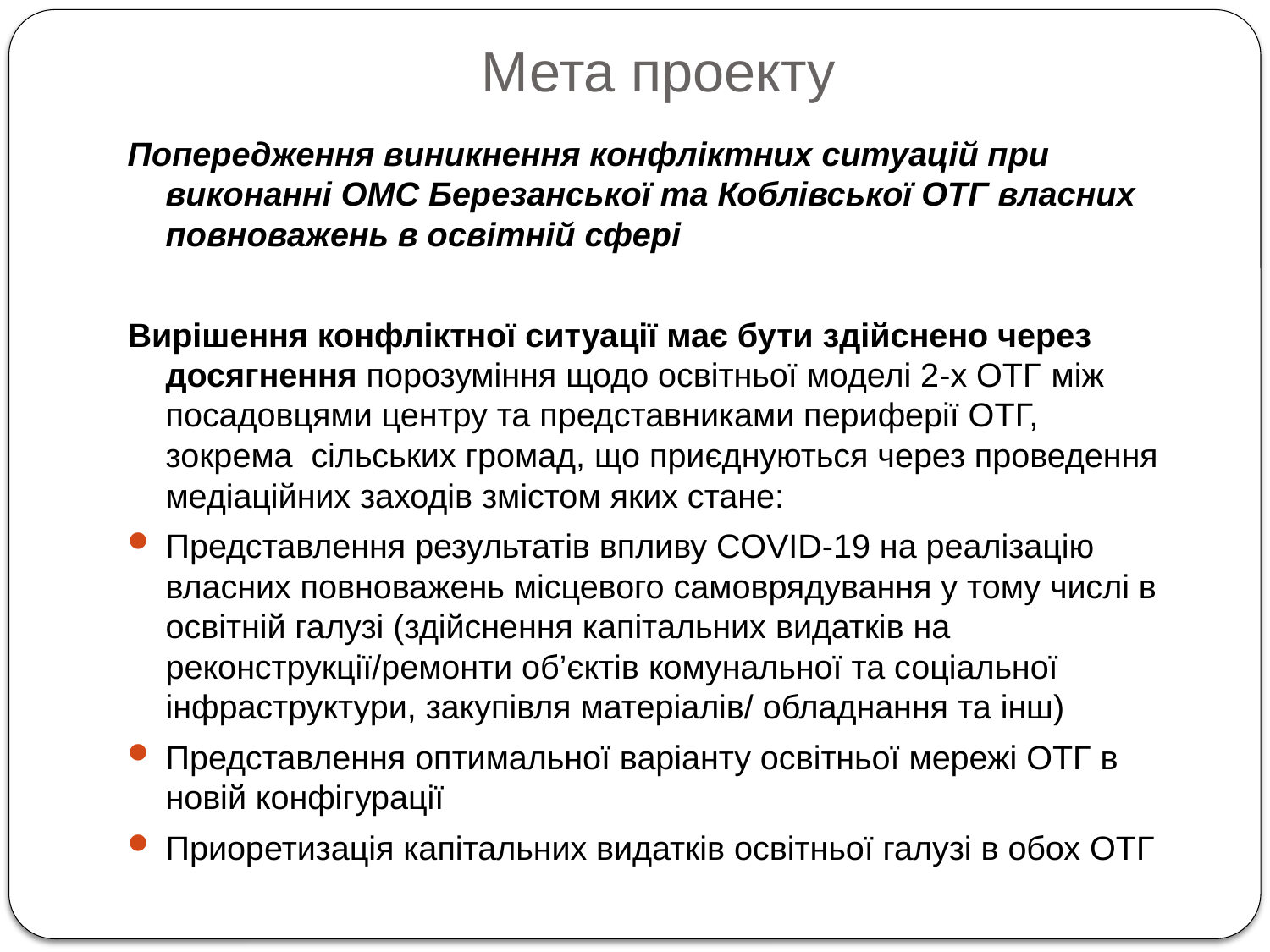

# Мета проекту
Попередження виникнення конфліктних ситуацій при виконанні ОМС Березанської та Коблівської ОТГ власних повноважень в освітній сфері

Вирішення конфліктної ситуації має бути здійснено через досягнення порозуміння щодо освітньої моделі 2-х ОТГ між посадовцями центру та представниками периферії ОТГ,  зокрема  сільських громад, що приєднуються через проведення медіаційних заходів змістом яких стане:
Представлення результатів впливу COVID-19 на реалізацію власних повноважень місцевого самоврядування у тому числі в освітній галузі (здійснення капітальних видатків на реконструкції/ремонти об’єктів комунальної та соціальної інфраструктури, закупівля матеріалів/ обладнання та інш)
Представлення оптимальної варіанту освітньої мережі ОТГ в новій конфігурації
Приоретизація капітальних видатків освітньої галузі в обох ОТГ